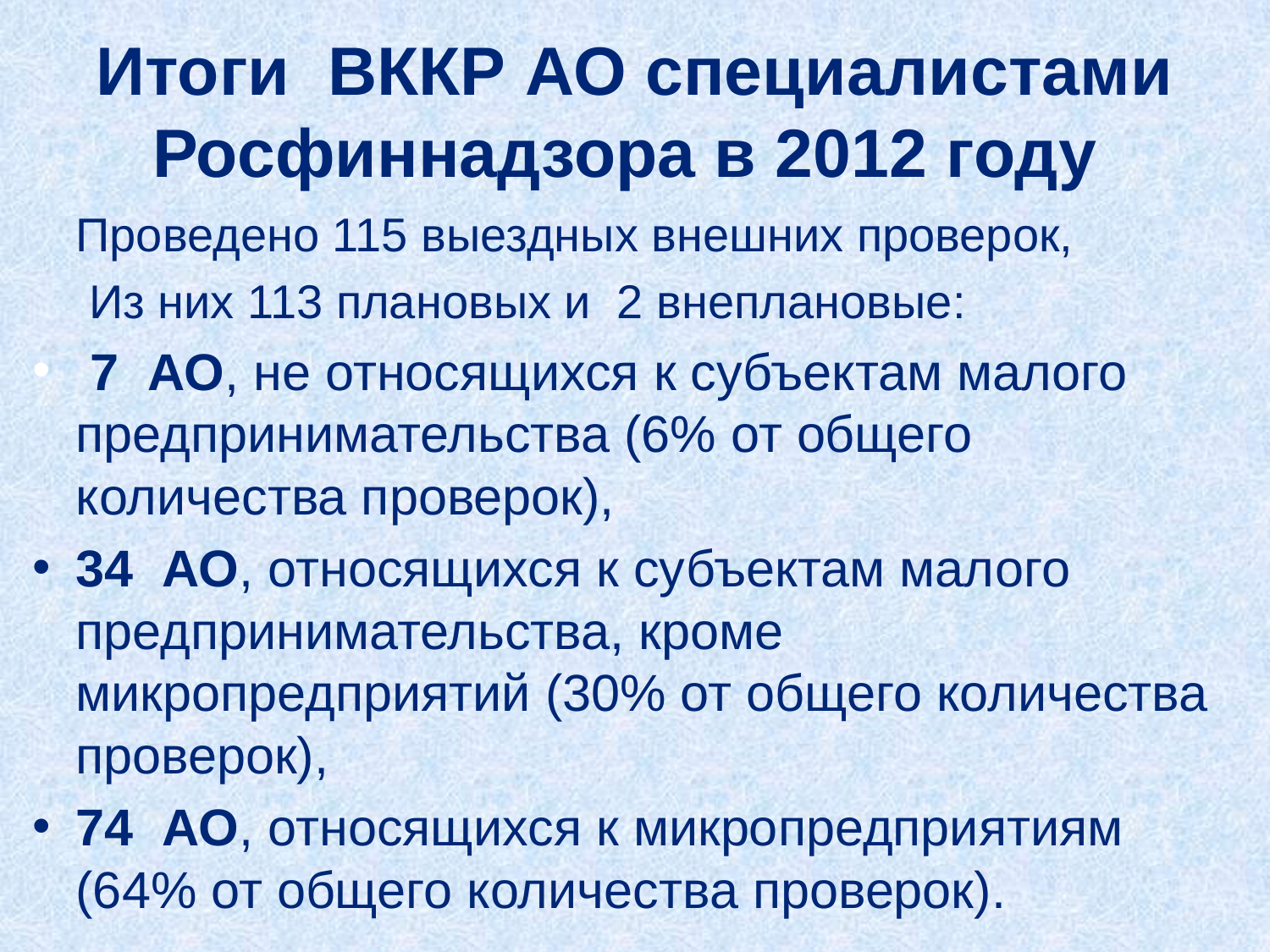

# Итоги  ВККР АО специалистами Росфиннадзора в 2012 году
	Проведено 115 выездных внешних проверок,
	 Из них 113 плановых и  2 внеплановые:
 7  АО, не относящихся к субъектам малого предпринимательства (6% от общего количества проверок),
34  АО, относящихся к субъектам малого предпринимательства, кроме микропредприятий (30% от общего количества проверок),
74  АО, относящихся к микропредприятиям (64% от общего количества проверок).